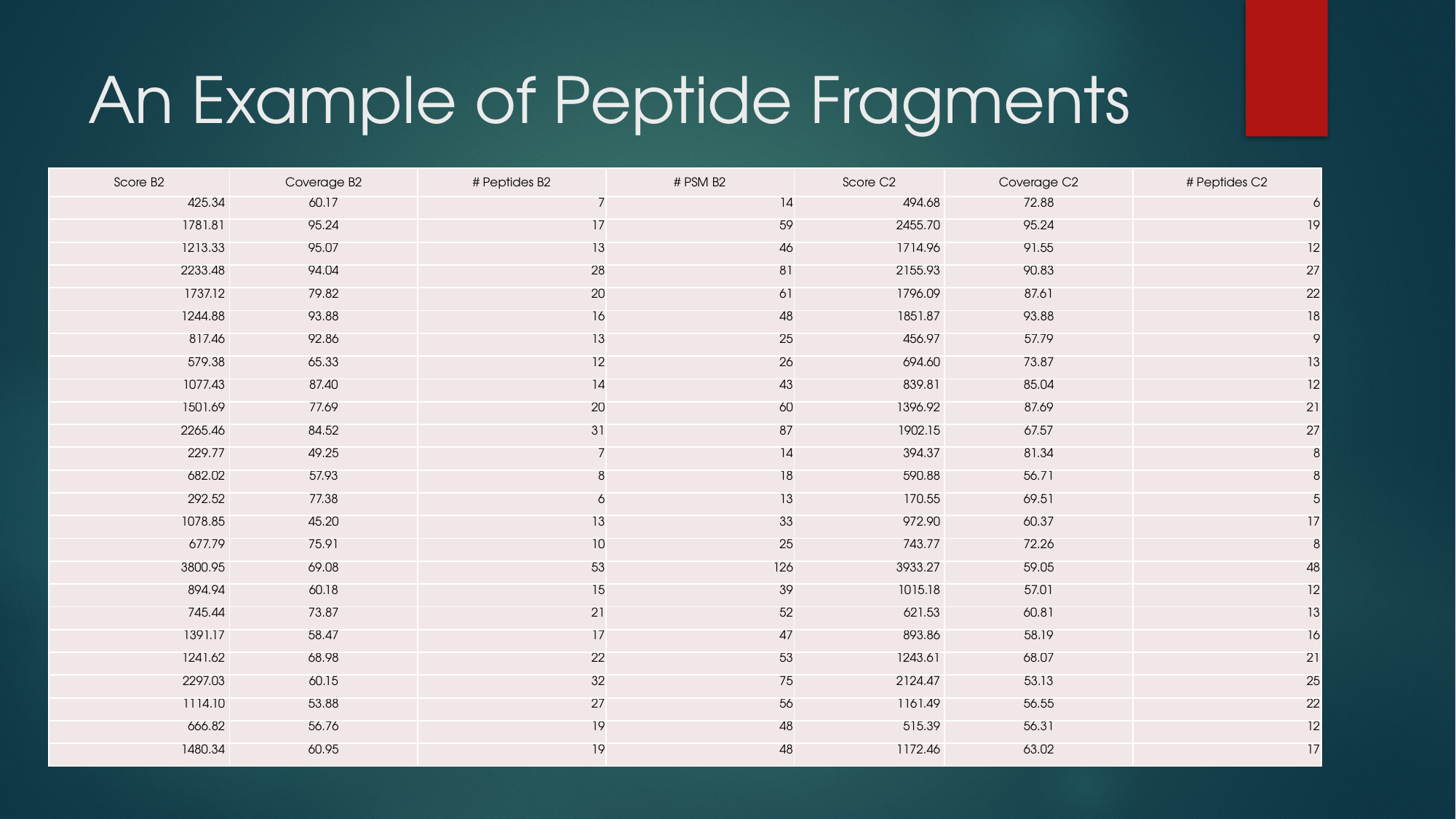

# An Example of Peptide Fragments
| Score B2 | Coverage B2 | # Peptides B2 | # PSM B2 | Score C2 | Coverage C2 | # Peptides C2 |
| --- | --- | --- | --- | --- | --- | --- |
| 425.34 | 60.17 | 7 | 14 | 494.68 | 72.88 | 6 |
| 1781.81 | 95.24 | 17 | 59 | 2455.70 | 95.24 | 19 |
| 1213.33 | 95.07 | 13 | 46 | 1714.96 | 91.55 | 12 |
| 2233.48 | 94.04 | 28 | 81 | 2155.93 | 90.83 | 27 |
| 1737.12 | 79.82 | 20 | 61 | 1796.09 | 87.61 | 22 |
| 1244.88 | 93.88 | 16 | 48 | 1851.87 | 93.88 | 18 |
| 817.46 | 92.86 | 13 | 25 | 456.97 | 57.79 | 9 |
| 579.38 | 65.33 | 12 | 26 | 694.60 | 73.87 | 13 |
| 1077.43 | 87.40 | 14 | 43 | 839.81 | 85.04 | 12 |
| 1501.69 | 77.69 | 20 | 60 | 1396.92 | 87.69 | 21 |
| 2265.46 | 84.52 | 31 | 87 | 1902.15 | 67.57 | 27 |
| 229.77 | 49.25 | 7 | 14 | 394.37 | 81.34 | 8 |
| 682.02 | 57.93 | 8 | 18 | 590.88 | 56.71 | 8 |
| 292.52 | 77.38 | 6 | 13 | 170.55 | 69.51 | 5 |
| 1078.85 | 45.20 | 13 | 33 | 972.90 | 60.37 | 17 |
| 677.79 | 75.91 | 10 | 25 | 743.77 | 72.26 | 8 |
| 3800.95 | 69.08 | 53 | 126 | 3933.27 | 59.05 | 48 |
| 894.94 | 60.18 | 15 | 39 | 1015.18 | 57.01 | 12 |
| 745.44 | 73.87 | 21 | 52 | 621.53 | 60.81 | 13 |
| 1391.17 | 58.47 | 17 | 47 | 893.86 | 58.19 | 16 |
| 1241.62 | 68.98 | 22 | 53 | 1243.61 | 68.07 | 21 |
| 2297.03 | 60.15 | 32 | 75 | 2124.47 | 53.13 | 25 |
| 1114.10 | 53.88 | 27 | 56 | 1161.49 | 56.55 | 22 |
| 666.82 | 56.76 | 19 | 48 | 515.39 | 56.31 | 12 |
| 1480.34 | 60.95 | 19 | 48 | 1172.46 | 63.02 | 17 |